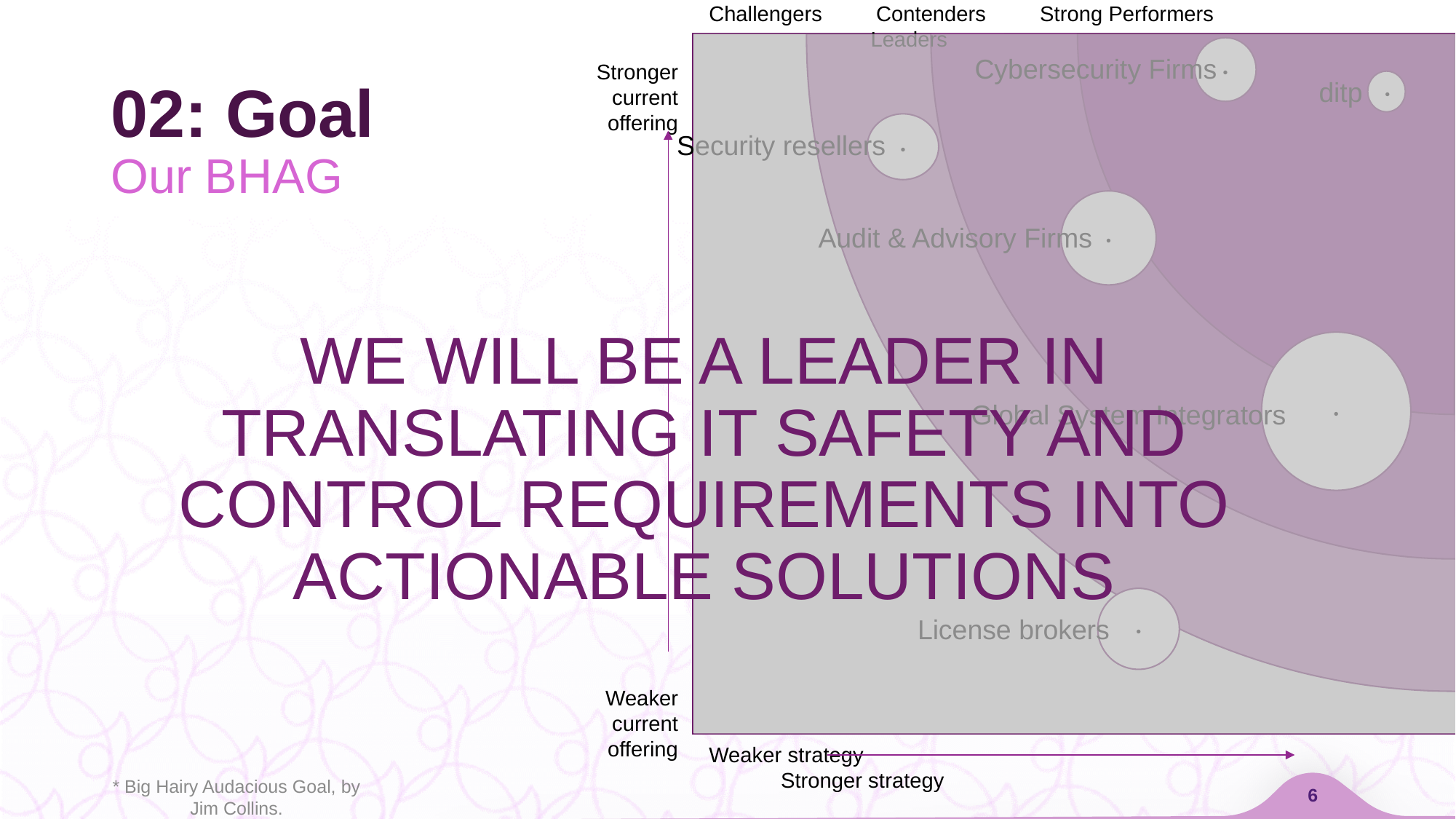

Challengers         Contenders         Strong Performers                                                                       Leaders

     Stronger current offering

·
Cybersecurity Firms
# 02: Goal Our BHAG
ditp
·
·
Security resellers
·
Audit & Advisory Firms

WE WILL BE A LEADER IN TRANSLATING IT SAFETY AND CONTROL REQUIREMENTS INTO ACTIONABLE SOLUTIONS
·
Global System Integrators
·
License brokers
     Weaker current offering
     Weaker strategy                                                                                                                  Stronger strategy

6
* Big Hairy Audacious Goal, by Jim Collins.